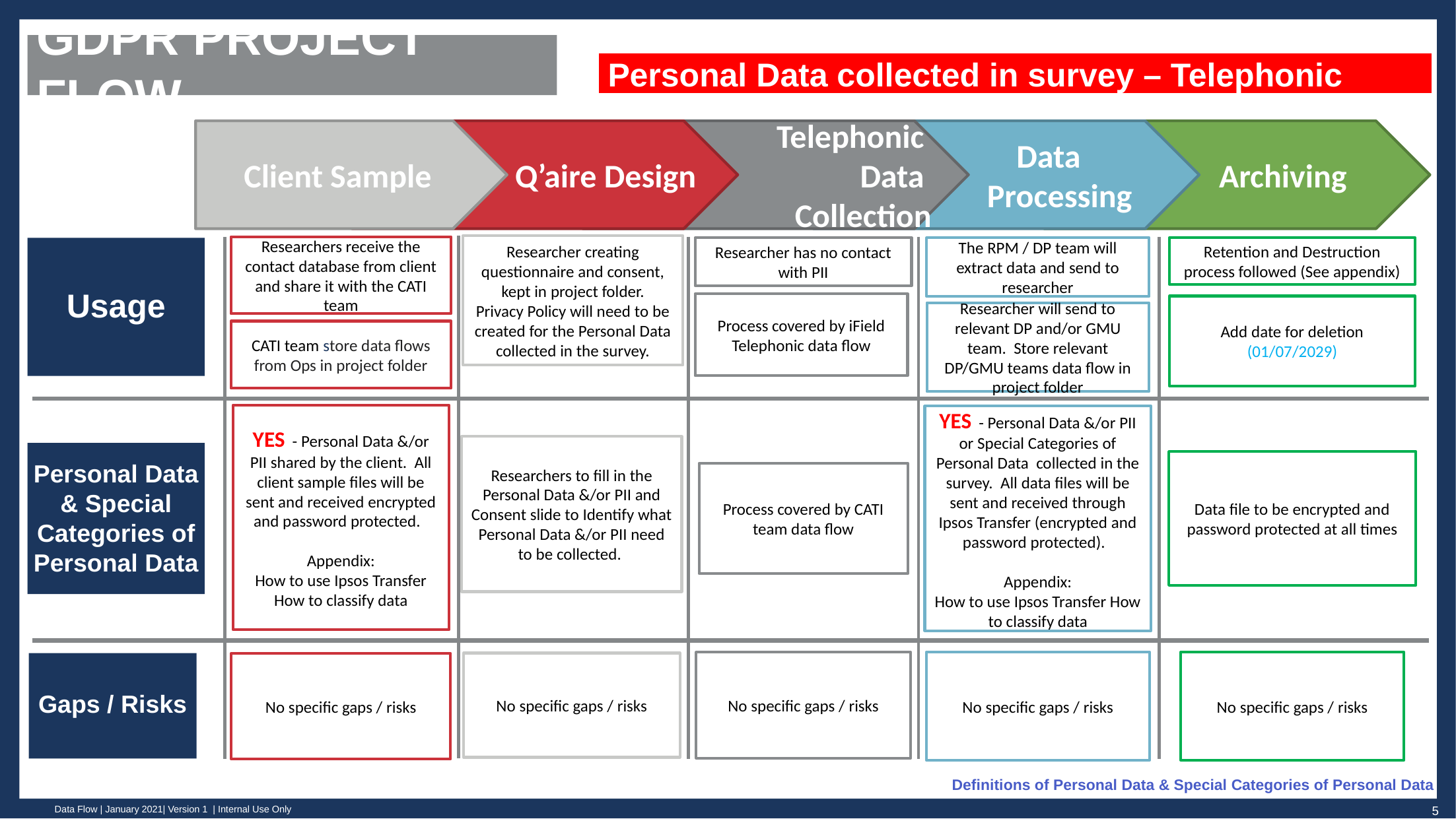

# GDPR PROJECT FLOW
Personal Data collected in survey – Telephonic
Client Sample
                    Q’aire Design
     Telephonic
Data
                Collection
                Data
                  Processing
                Archiving
Researcher creating questionnaire and consent, kept in project folder.
Privacy Policy will need to be created for the Personal Data collected in the survey.
Researchers receive the contact database from client and share it with the CATI team
The RPM / DP team will extract data and send to researcher

Usage
Researcher has no contact with PII
Retention and Destruction process followed (See appendix)
Process covered by iField Telephonic data flow
Add date for deletion (01/07/2029)
Researcher will send to relevant DP and/or GMU team.  Store relevant DP/GMU teams data flow in project folder
CATI team store data flows from Ops in project folder
YES  - Personal Data &/or PII shared by the client.  All client sample files will be sent and received encrypted and password protected.

Appendix:
How to use Ipsos Transfer How to classify data
YES  - Personal Data &/or PII or Special Categories of Personal Data  collected in the survey.  All data files will be sent and received through Ipsos Transfer (encrypted and password protected).

Appendix:
How to use Ipsos Transfer How to classify data
Researchers to fill in the Personal Data &/or PII and Consent slide to Identify what Personal Data &/or PII need to be collected.

Personal Data & Special Categories of Personal Data
Data file to be encrypted and password protected at all times
Process covered by CATI team data flow
No specific gaps / risks
No specific gaps / risks
No specific gaps / risks

Gaps / Risks
No specific gaps / risks
No specific gaps / risks

Definitions of Personal Data & Special Categories of Personal Data